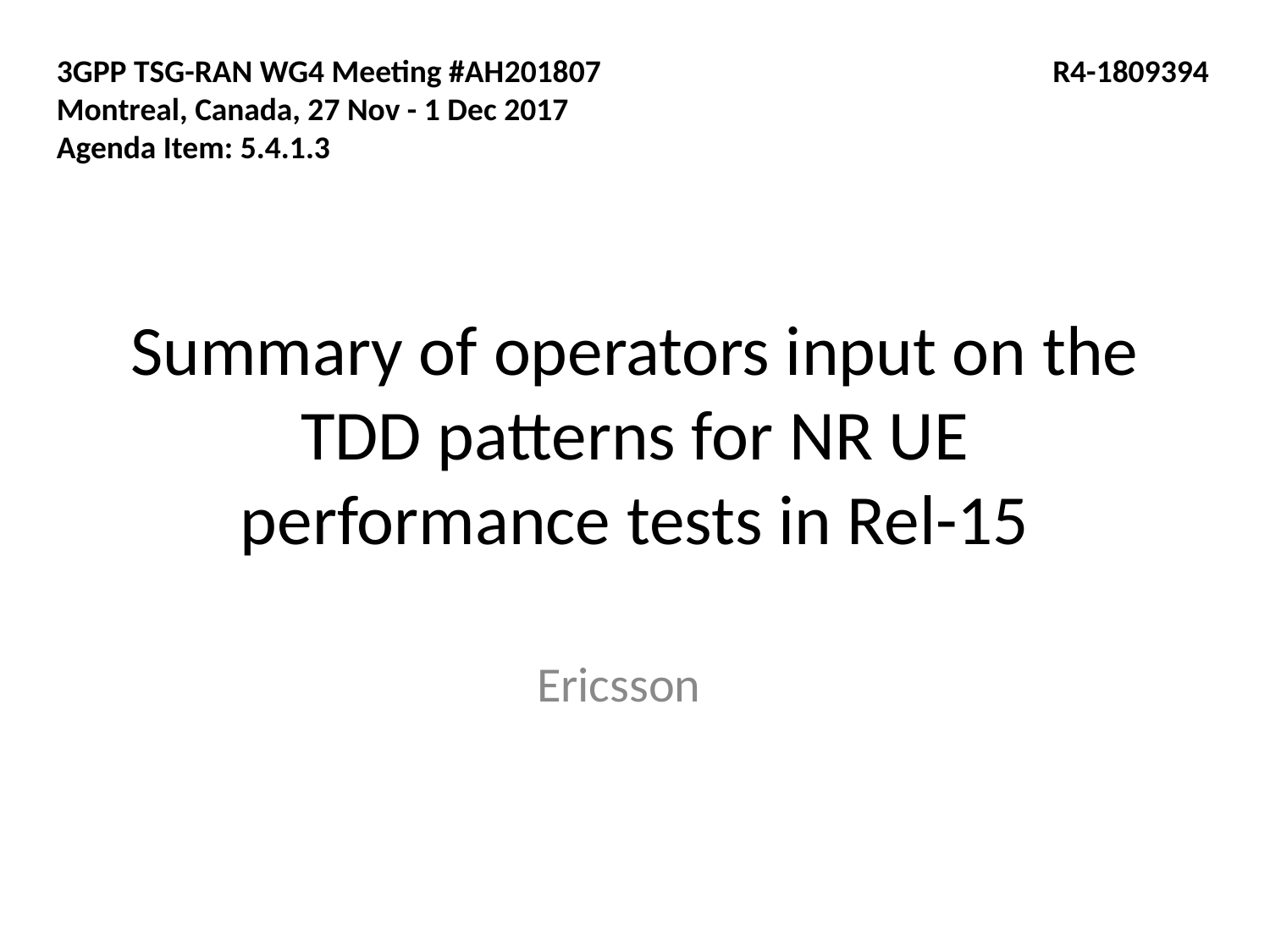

3GPP TSG-RAN WG4 Meeting #AH201807
Montreal, Canada, 27 Nov - 1 Dec 2017
Agenda Item: 5.4.1.3
R4-1809394
# Summary of operators input on the TDD patterns for NR UE performance tests in Rel-15
Ericsson